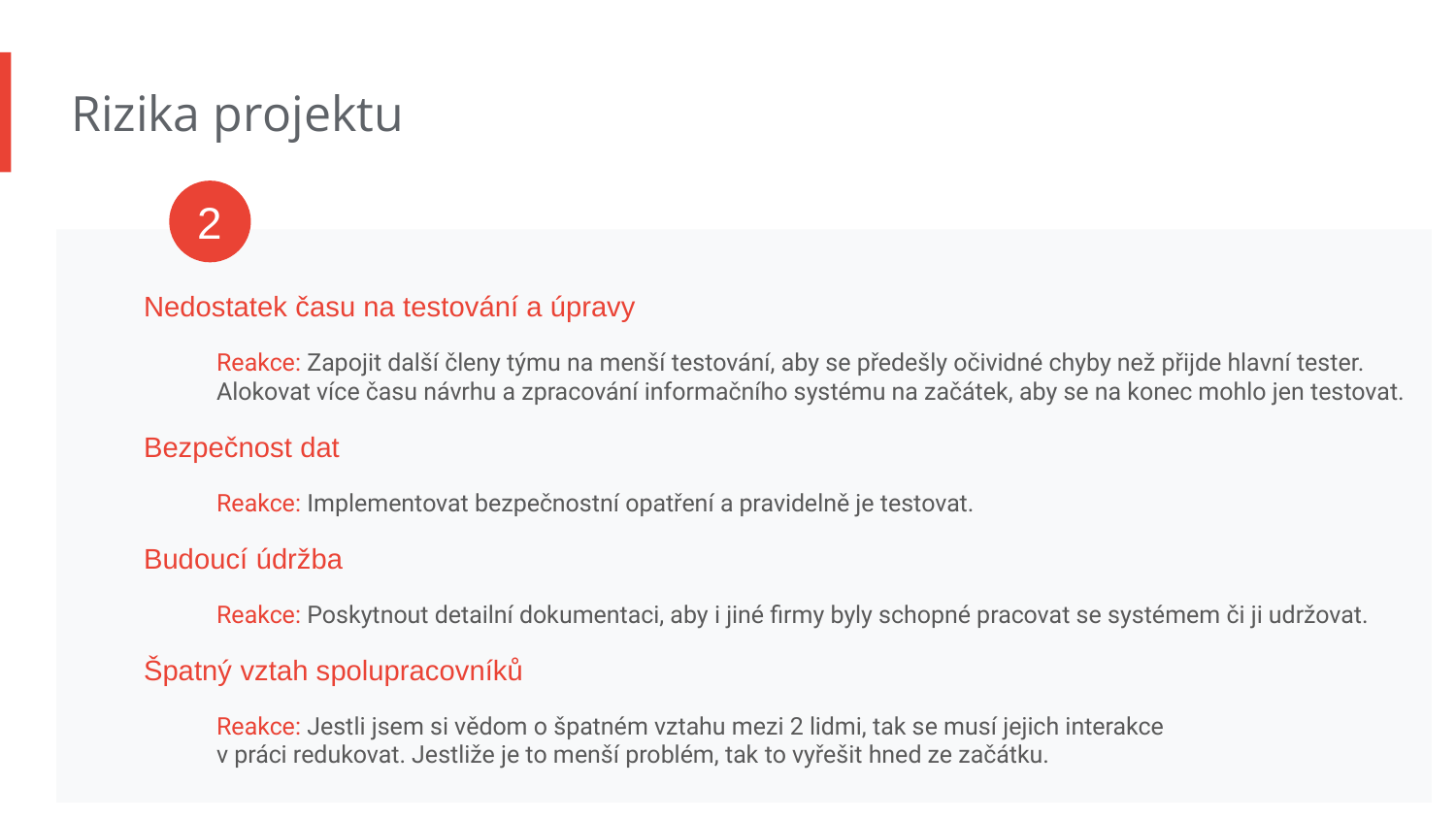

Rizika projektu
2

Nedostatek času na testování a úpravy
Reakce: Zapojit další členy týmu na menší testování, aby se předešly očividné chyby než přijde hlavní tester. Alokovat více času návrhu a zpracování informačního systému na začátek, aby se na konec mohlo jen testovat.
Bezpečnost dat
Reakce: Implementovat bezpečnostní opatření a pravidelně je testovat.
Budoucí údržba
Reakce: Poskytnout detailní dokumentaci, aby i jiné firmy byly schopné pracovat se systémem či ji udržovat.
Špatný vztah spolupracovníků
Reakce: Jestli jsem si vědom o špatném vztahu mezi 2 lidmi, tak se musí jejich interakce
v práci redukovat. Jestliže je to menší problém, tak to vyřešit hned ze začátku.